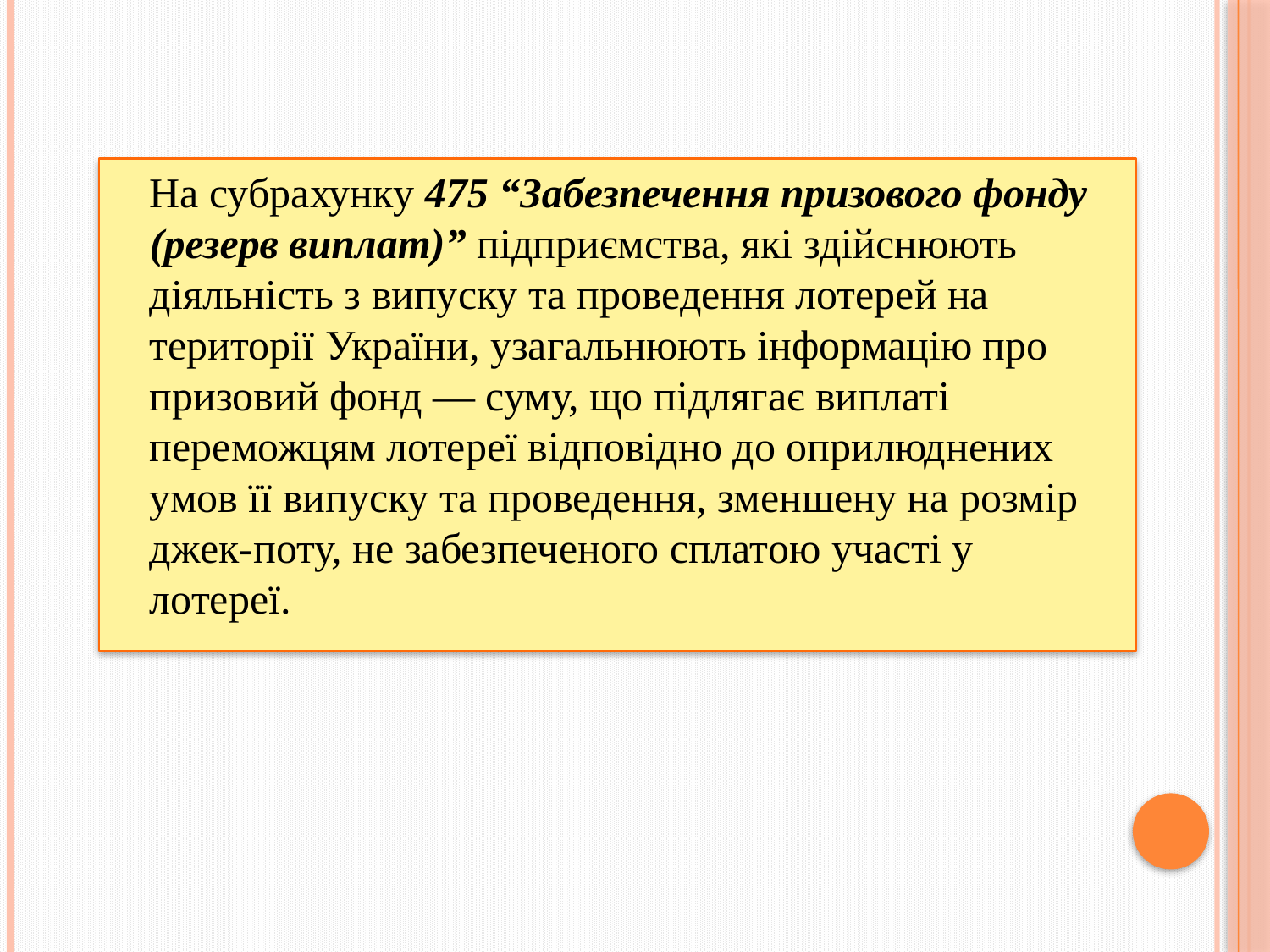

На субрахунку 475 “Забезпечення призового фонду (резерв виплат)” підприємства, які здійснюють діяльність з випуску та проведення лотерей на території України, узагальнюють інформацію про призовий фонд — суму, що підлягає виплаті переможцям лотереї відповідно до оприлюднених умов її випуску та проведення, зменшену на розмір джек-поту, не забезпеченого сплатою участі у лотереї.